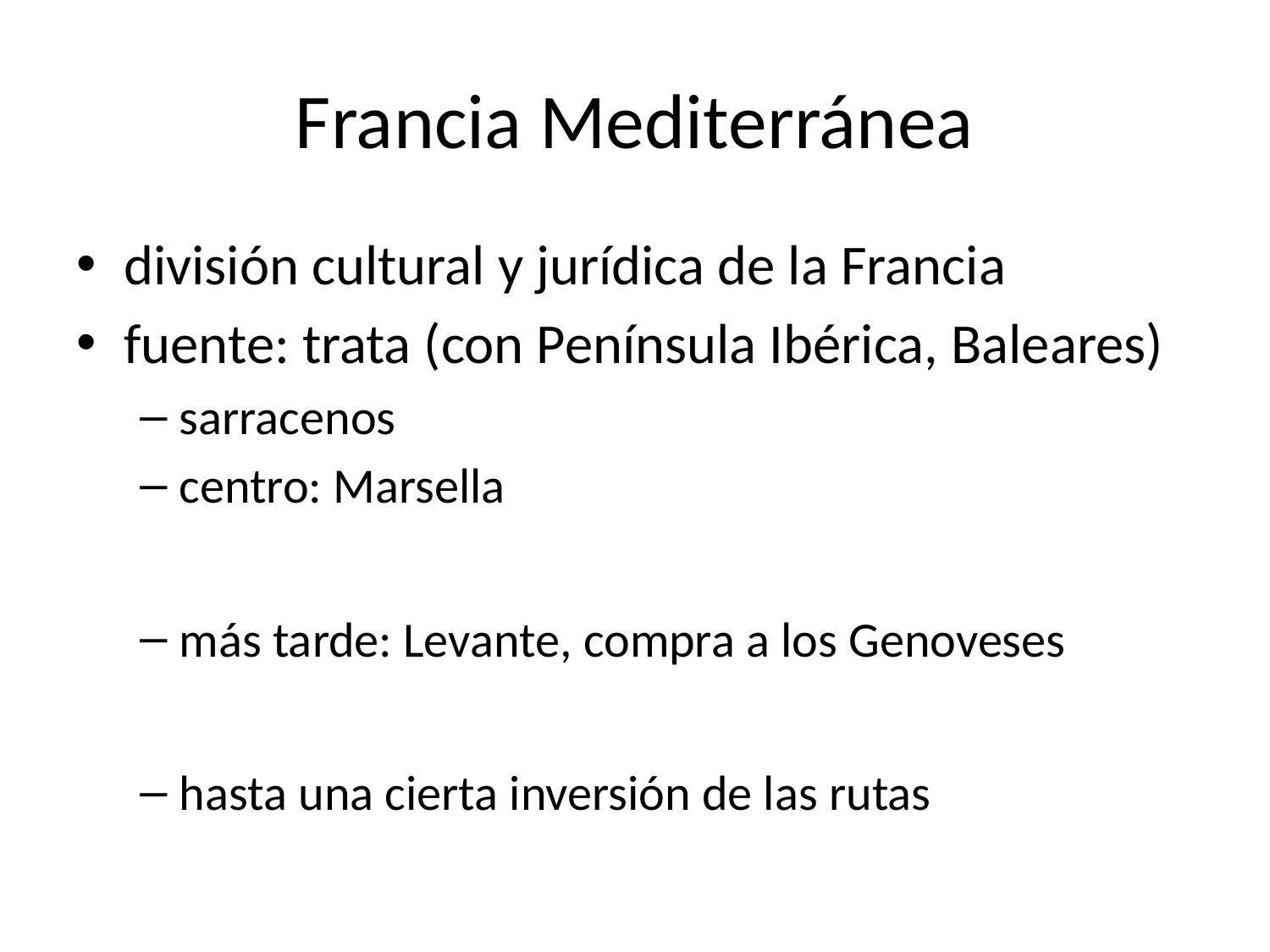

# Francia Mediterránea
división cultural y jurídica de la Francia
fuente: trata (con Península Ibérica, Baleares)
sarracenos
centro: Marsella

más tarde: Levante, compra a los Genoveses

hasta una cierta inversión de las rutas